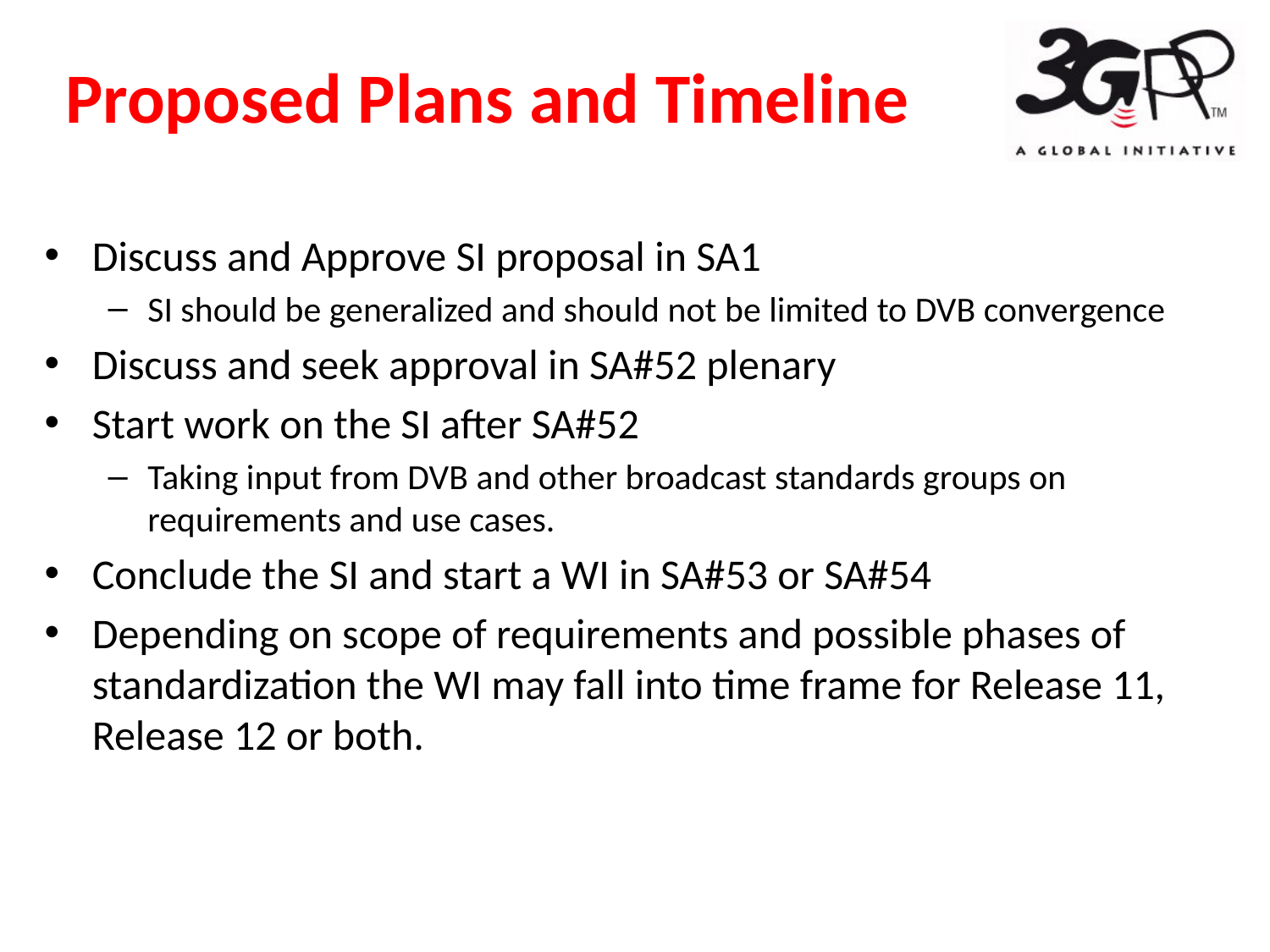

# Proposed Plans and Timeline
Discuss and Approve SI proposal in SA1
SI should be generalized and should not be limited to DVB convergence
Discuss and seek approval in SA#52 plenary
Start work on the SI after SA#52
Taking input from DVB and other broadcast standards groups on requirements and use cases.
Conclude the SI and start a WI in SA#53 or SA#54
Depending on scope of requirements and possible phases of standardization the WI may fall into time frame for Release 11, Release 12 or both.